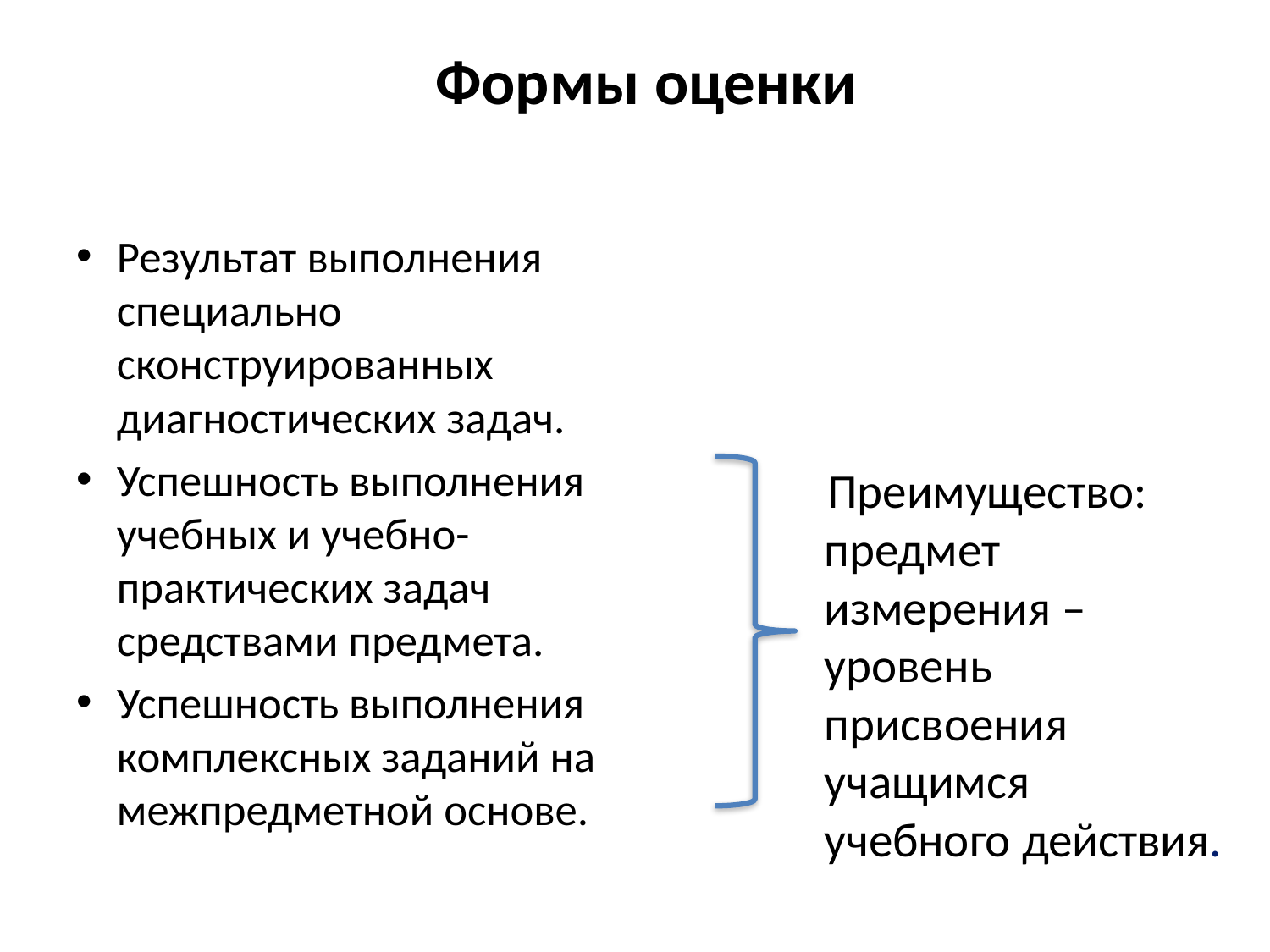

# Формы оценки
Результат выполнения специально сконструированных диагностических задач.
Успешность выполнения учебных и учебно-практических задач средствами предмета.
Успешность выполнения комплексных заданий на межпредметной основе.
    Преимущество: предмет измерения – уровень присвоения учащимся учебного действия.